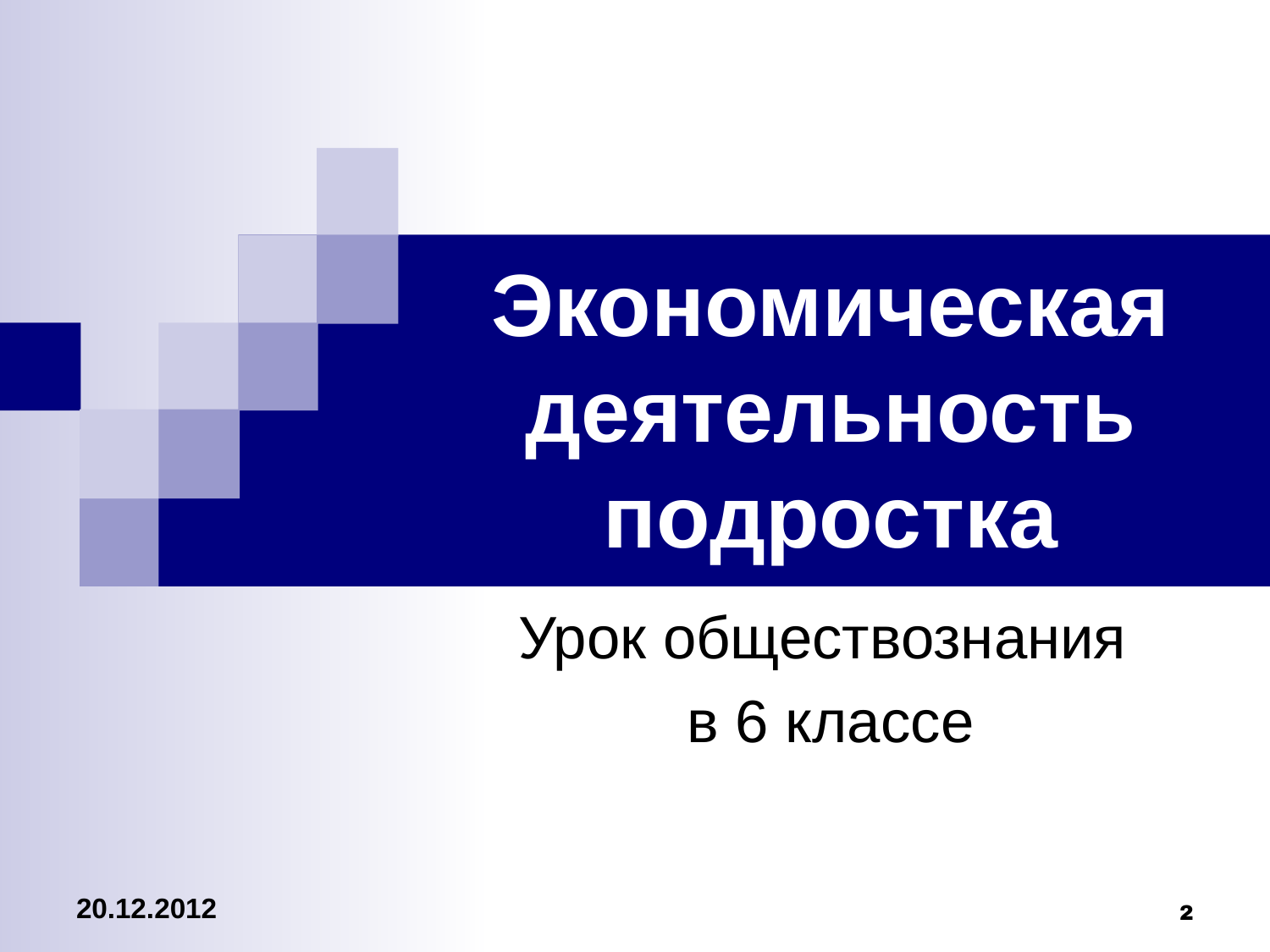

# Экономическая деятельность подростка
Урок обществознания
в 6 классе
20.12.2012
2